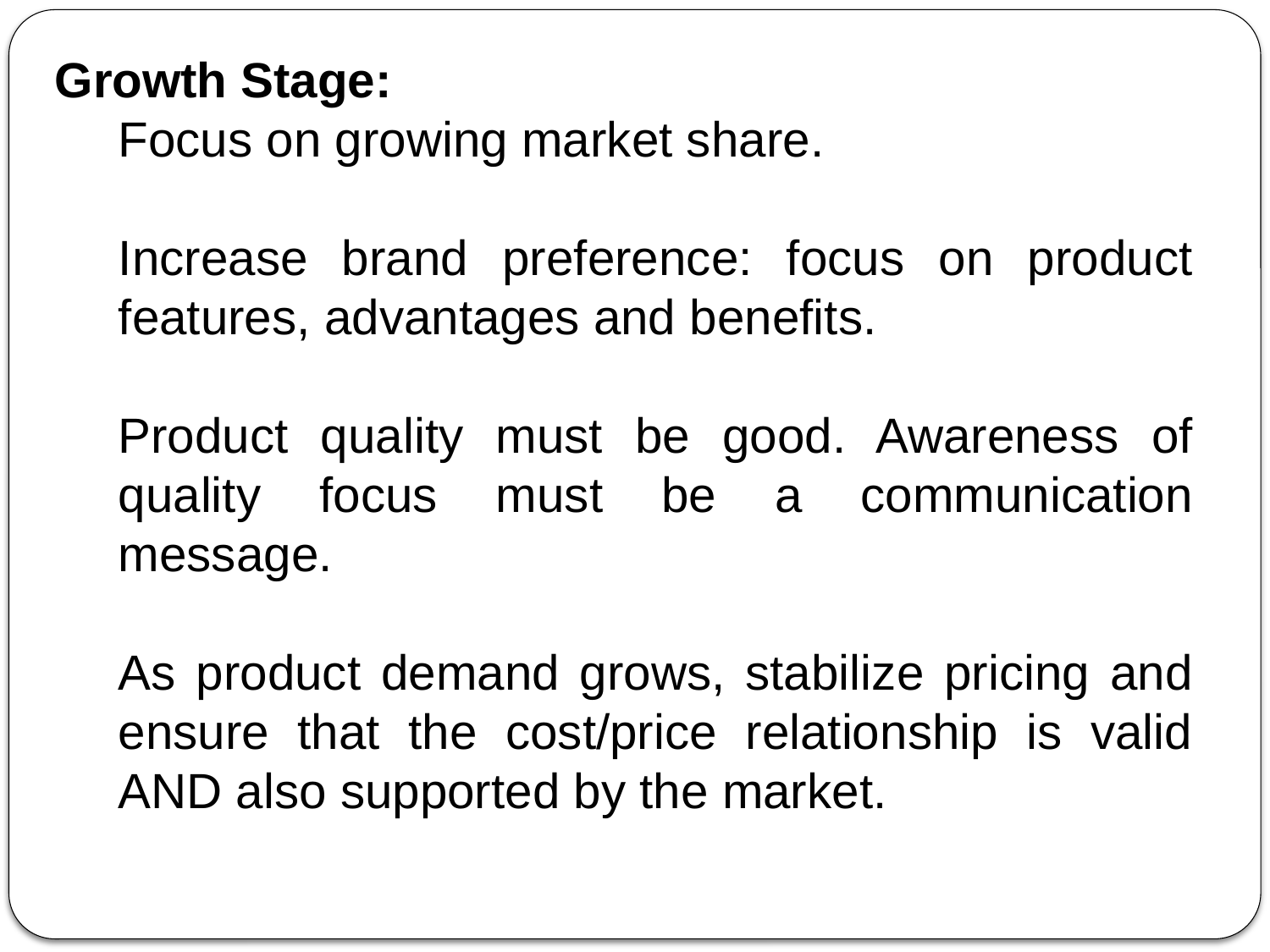

Growth Stage:
Focus on growing market share.

Increase brand preference: focus on product features, advantages and benefits.

Product quality must be good. Awareness of quality focus must be a communication message.

As product demand grows, stabilize pricing and ensure that the cost/price relationship is valid AND also supported by the market.